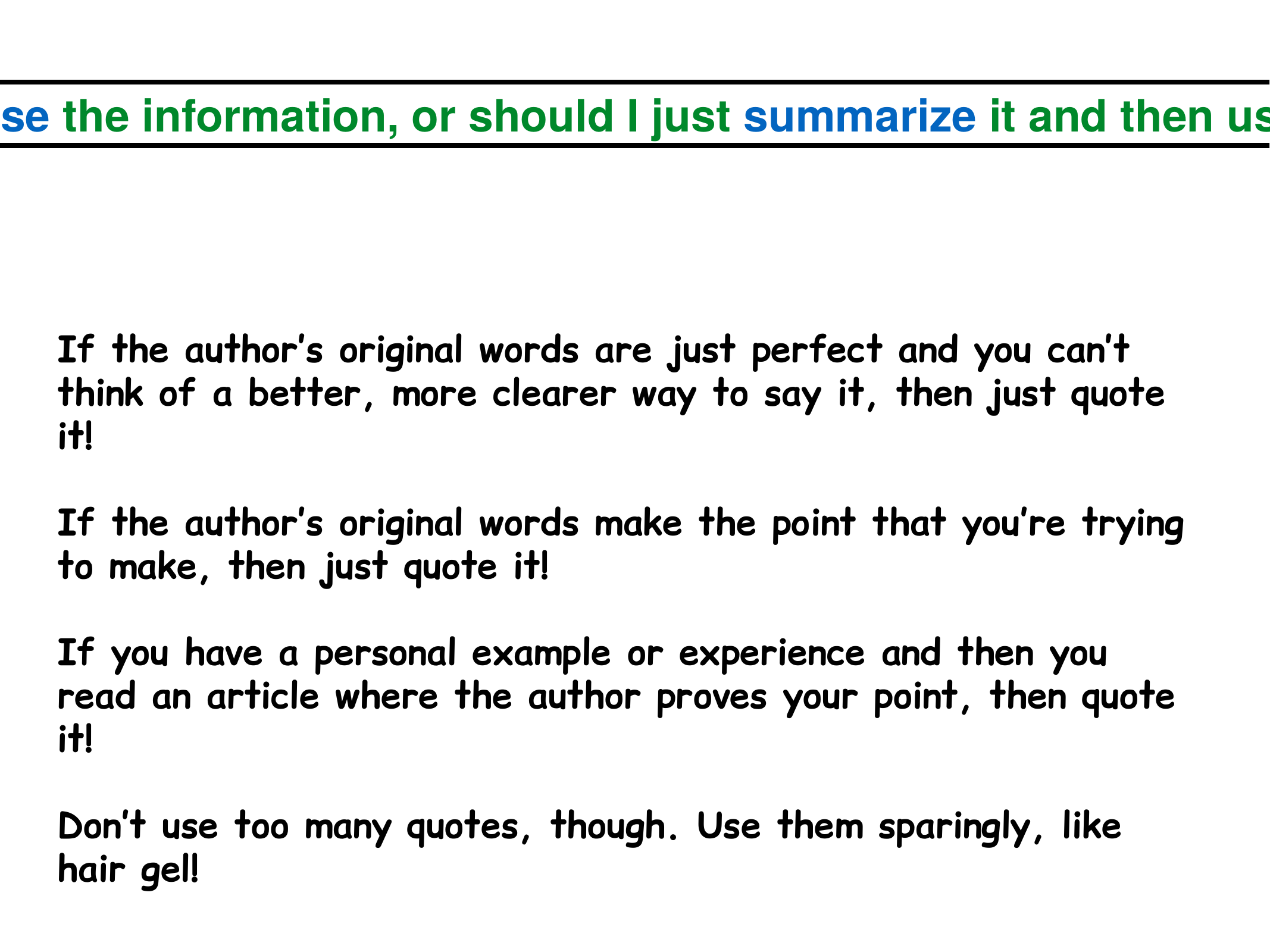

Should I paraphrase the information, or should I just summarize it and then use a direct quote?
# If the author’s original words are just perfect and you can’t think of a better, more clearer way to say it, then just quote it!

If the author’s original words make the point that you’re trying to make, then just quote it!

If you have a personal example or experience and then you read an article where the author proves your point, then quote it!

Don’t use too many quotes, though. Use them sparingly, like hair gel!